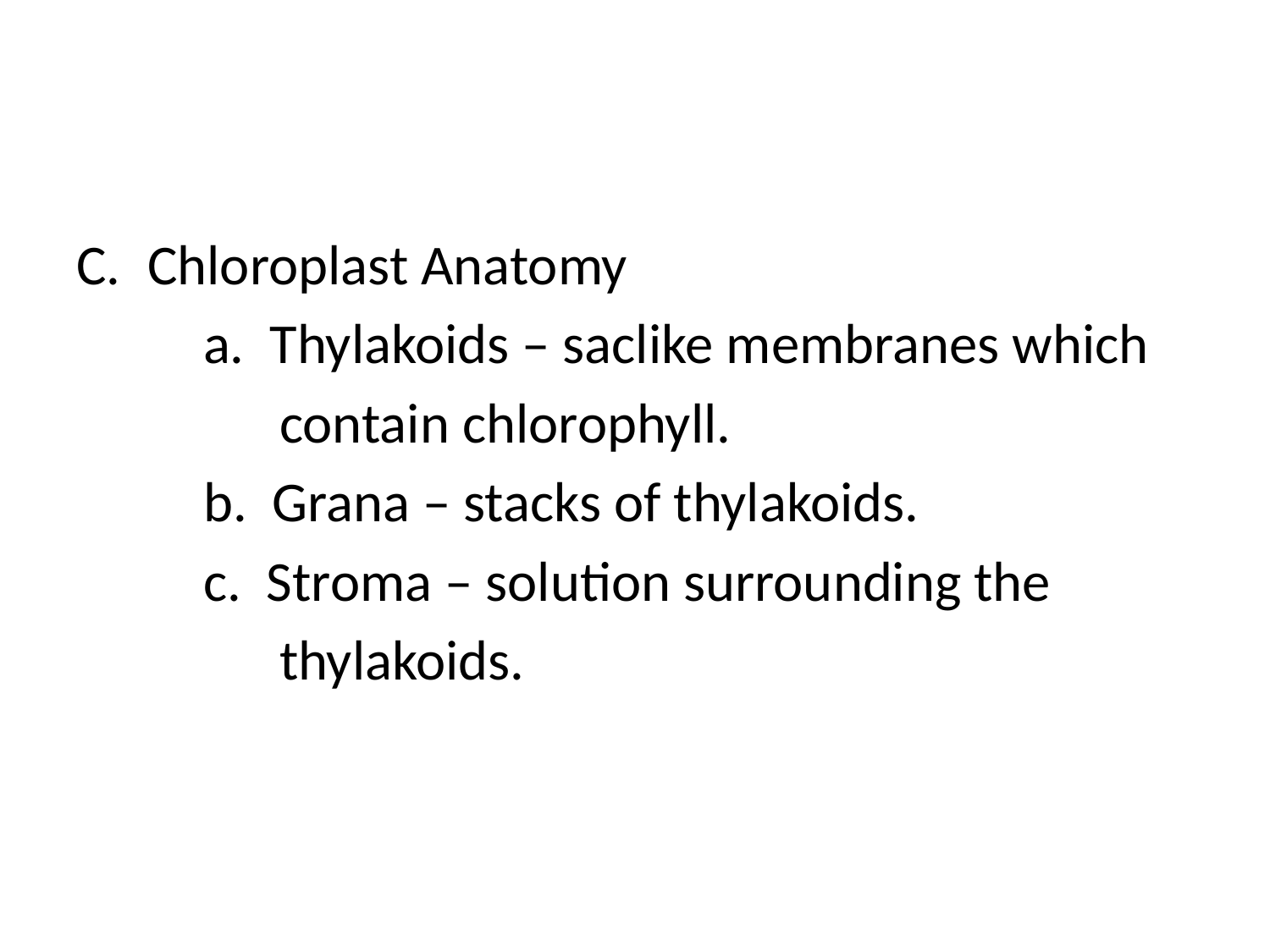

#
Chloroplast Anatomy
	a.  Thylakoids – saclike membranes which
	      contain chlorophyll.
	b.  Grana – stacks of thylakoids.
	c.  Stroma – solution surrounding the
	      thylakoids.